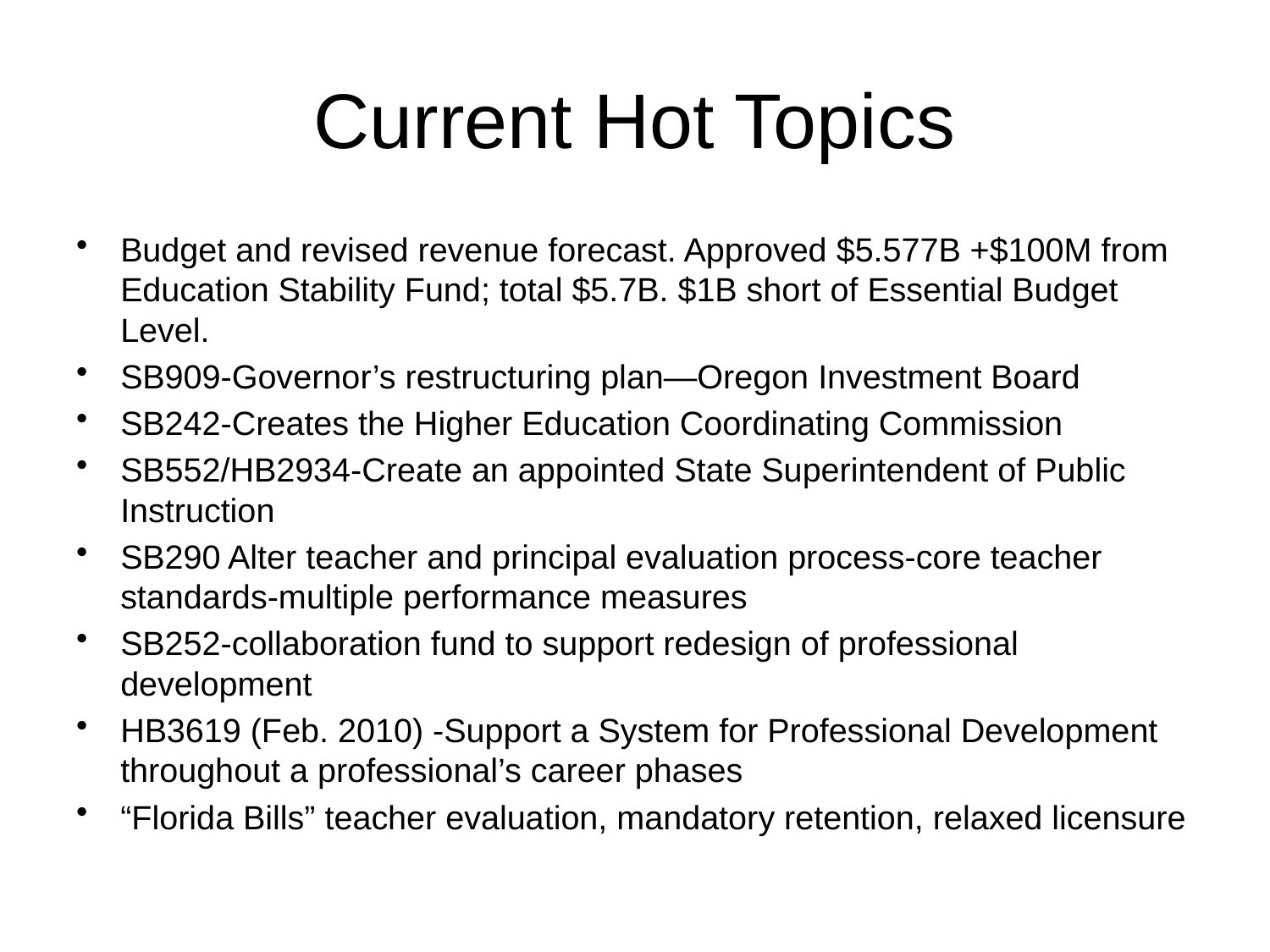

# Current Hot Topics
Budget and revised revenue forecast. Approved $5.577B +$100M from Education Stability Fund; total $5.7B. $1B short of Essential Budget Level.
SB909-Governor’s restructuring plan—Oregon Investment Board
SB242-Creates the Higher Education Coordinating Commission
SB552/HB2934-Create an appointed State Superintendent of Public Instruction
SB290 Alter teacher and principal evaluation process-core teacher standards-multiple performance measures
SB252-collaboration fund to support redesign of professional development
HB3619 (Feb. 2010) -Support a System for Professional Development throughout a professional’s career phases
“Florida Bills” teacher evaluation, mandatory retention, relaxed licensure